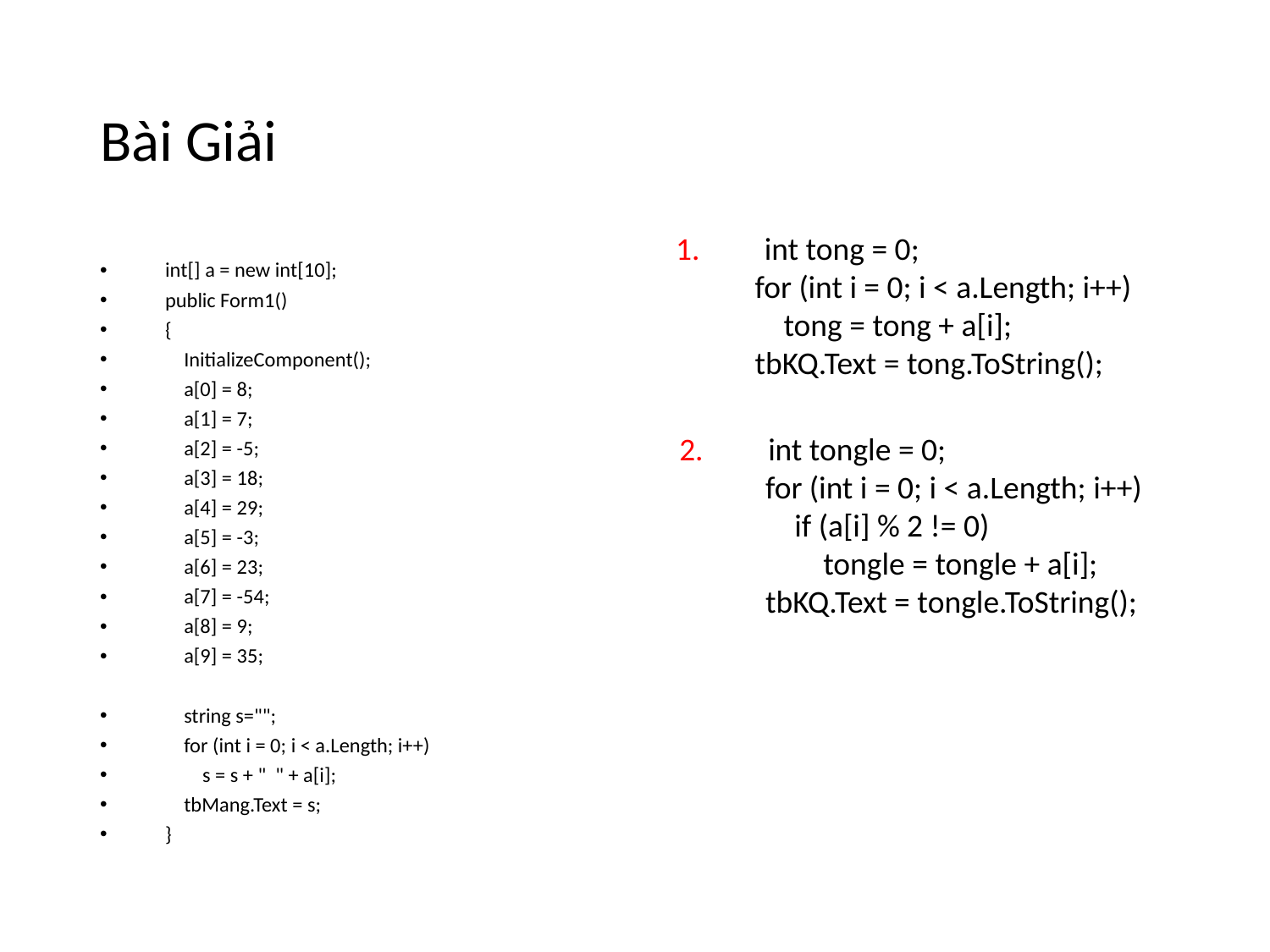

# Bài Giải
 1.         int tong = 0;
            for (int i = 0; i < a.Length; i++)
                tong = tong + a[i];
            tbKQ.Text = tong.ToString();
        int[] a = new int[10];
        public Form1()
        {
            InitializeComponent();
            a[0] = 8;
            a[1] = 7;
            a[2] = -5;
            a[3] = 18;
            a[4] = 29;
            a[5] = -3;
            a[6] = 23;
            a[7] = -54;
            a[8] = 9;
            a[9] = 35;

            string s="";
            for (int i = 0; i < a.Length; i++)
                s = s + "  " + a[i];
            tbMang.Text = s;
        }
2.         int tongle = 0;
            for (int i = 0; i < a.Length; i++)
                if (a[i] % 2 != 0)
                    tongle = tongle + a[i];
            tbKQ.Text = tongle.ToString();